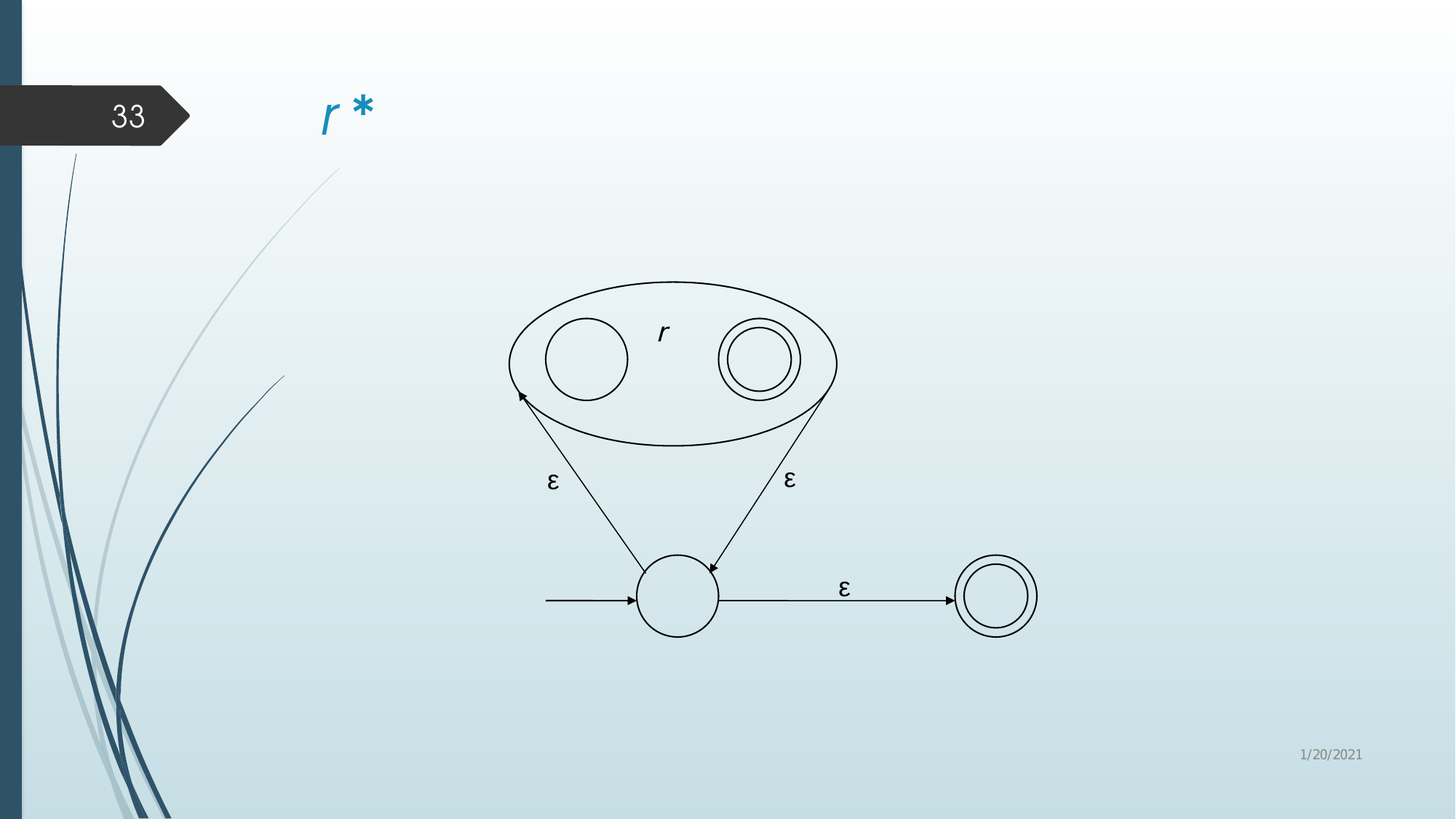

# r *
33

r

ε
ε

ε

1/20/2021